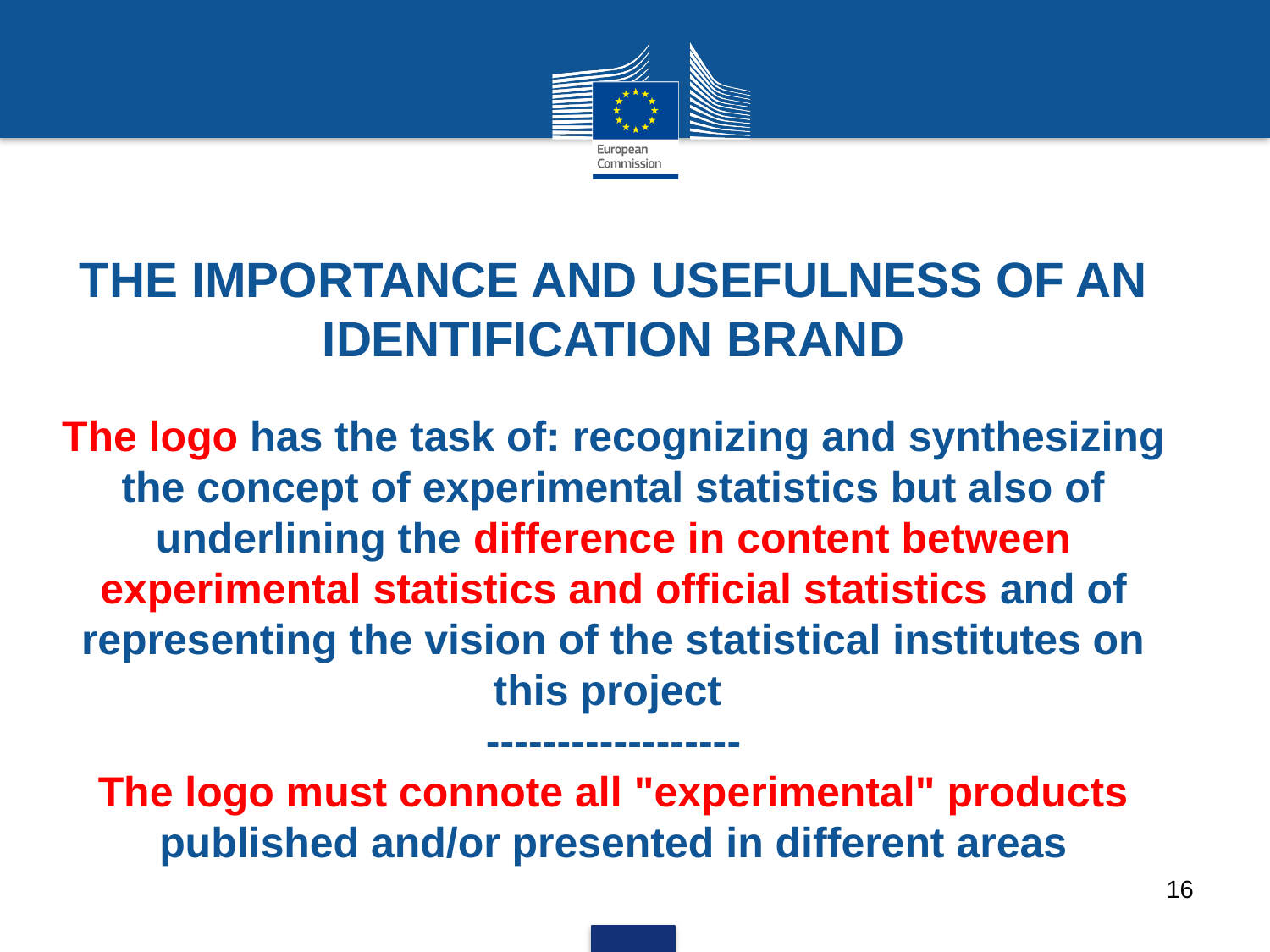

# THE IMPORTANCE AND USEFULNESS OF AN IDENTIFICATION BRAND The logo has the task of: recognizing and synthesizing the concept of experimental statistics but also of underlining the difference in content between experimental statistics and official statistics and of representing the vision of the statistical institutes on this project ------------------ The logo must connote all "experimental" products published and/or presented in different areas
16